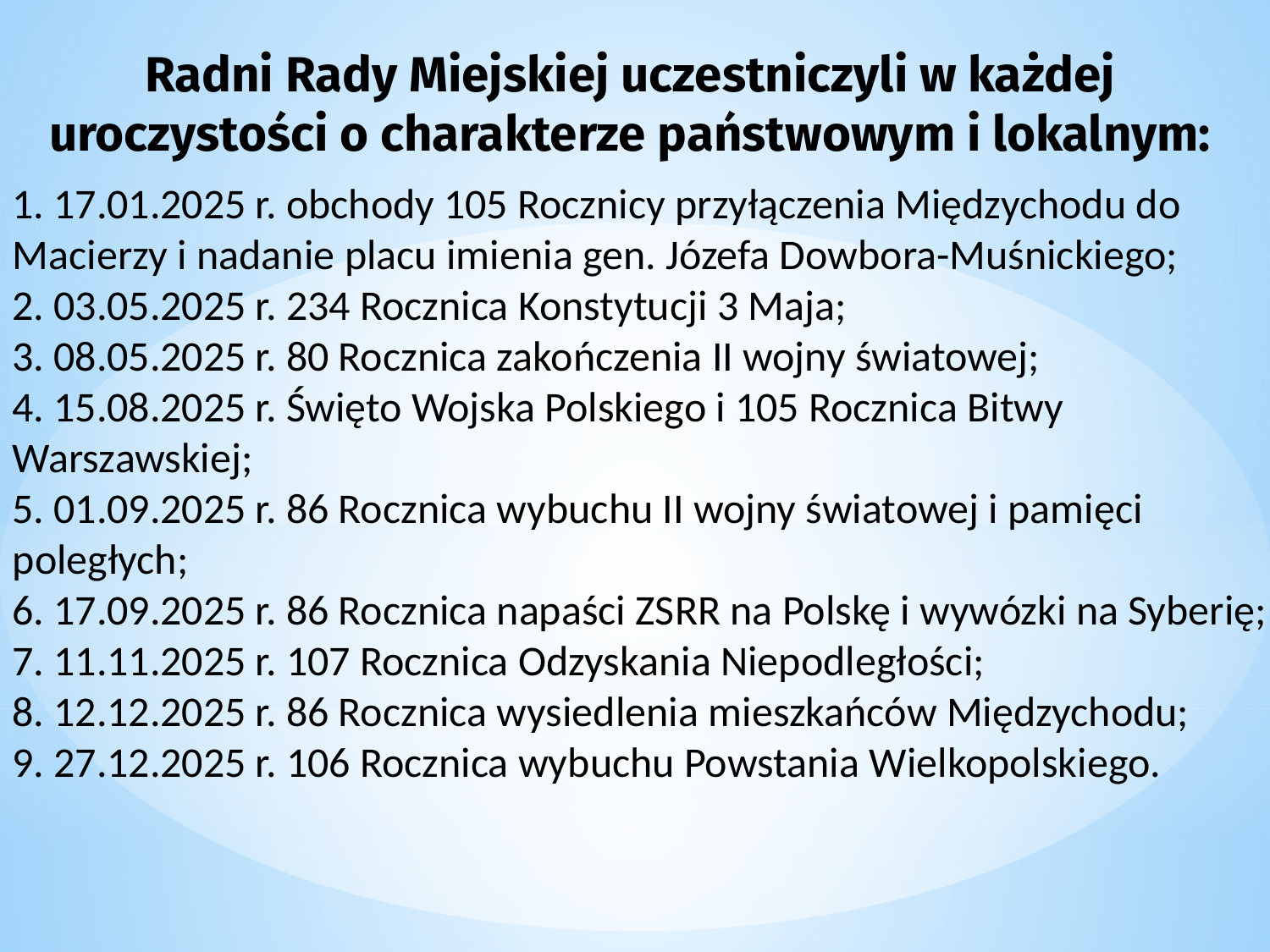

Radni Rady Miejskiej uczestniczyli w każdej uroczystości o charakterze państwowym i lokalnym:
1. 17.01.2025 r. obchody 105 Rocznicy przyłączenia Międzychodu do Macierzy i nadanie placu imienia gen. Józefa Dowbora-Muśnickiego;
2. 03.05.2025 r. 234 Rocznica Konstytucji 3 Maja;
3. 08.05.2025 r. 80 Rocznica zakończenia II wojny światowej;
4. 15.08.2025 r. Święto Wojska Polskiego i 105 Rocznica Bitwy Warszawskiej;
5. 01.09.2025 r. 86 Rocznica wybuchu II wojny światowej i pamięci poległych;
6. 17.09.2025 r. 86 Rocznica napaści ZSRR na Polskę i wywózki na Syberię;
7. 11.11.2025 r. 107 Rocznica Odzyskania Niepodległości;
8. 12.12.2025 r. 86 Rocznica wysiedlenia mieszkańców Międzychodu;
9. 27.12.2025 r. 106 Rocznica wybuchu Powstania Wielkopolskiego.